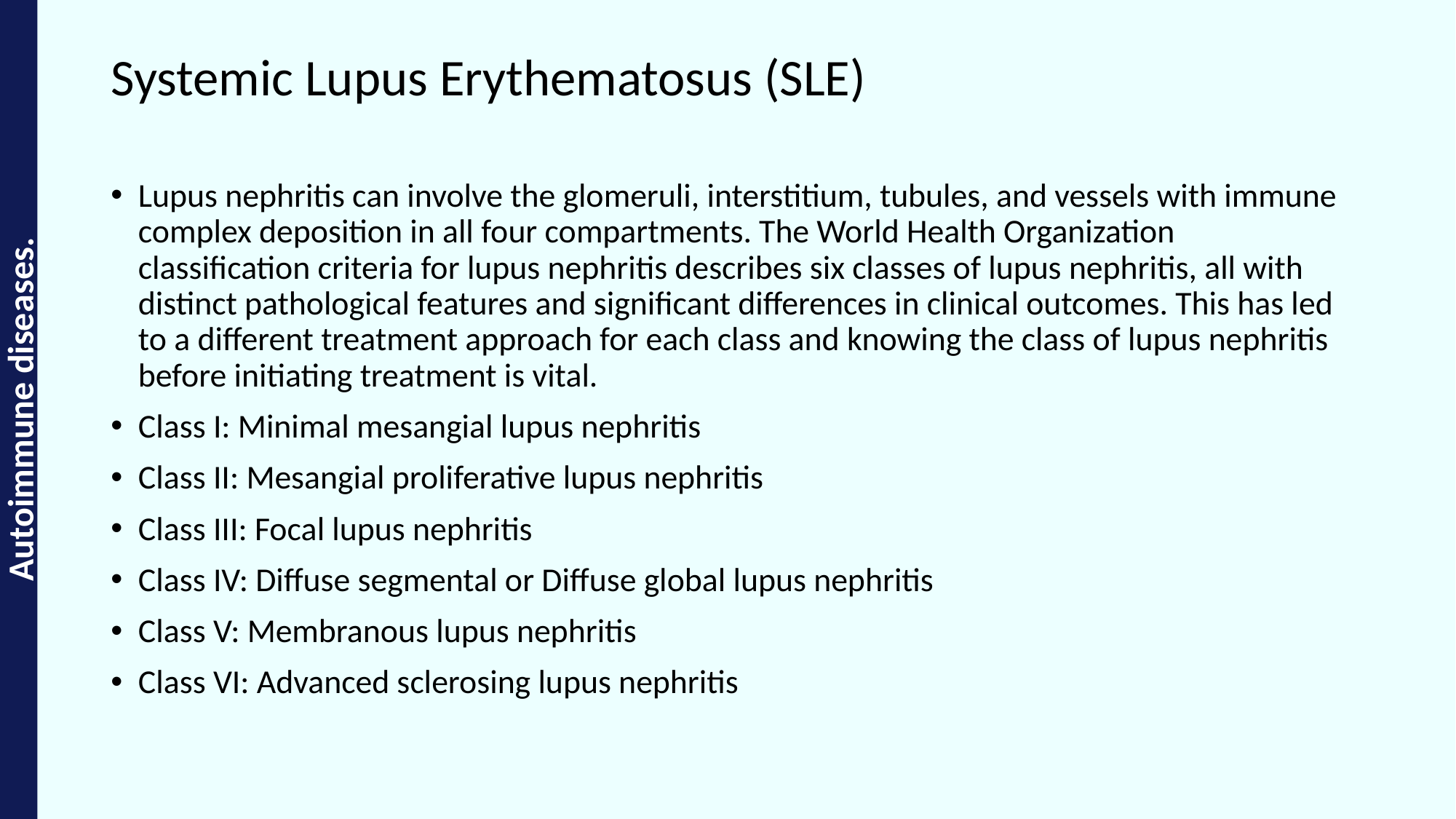

Autoimmune diseases.
Systemic Lupus Erythematosus (SLE)
Lupus nephritis can involve the glomeruli, interstitium, tubules, and vessels with immune complex deposition in all four compartments. The World Health Organization classification criteria for lupus nephritis describes six classes of lupus nephritis, all with distinct pathological features and significant differences in clinical outcomes. This has led to a different treatment approach for each class and knowing the class of lupus nephritis before initiating treatment is vital.
Class I: Minimal mesangial lupus nephritis
Class II: Mesangial proliferative lupus nephritis
Class III: Focal lupus nephritis
Class IV: Diffuse segmental or Diffuse global lupus nephritis
Class V: Membranous lupus nephritis
Class VI: Advanced sclerosing lupus nephritis